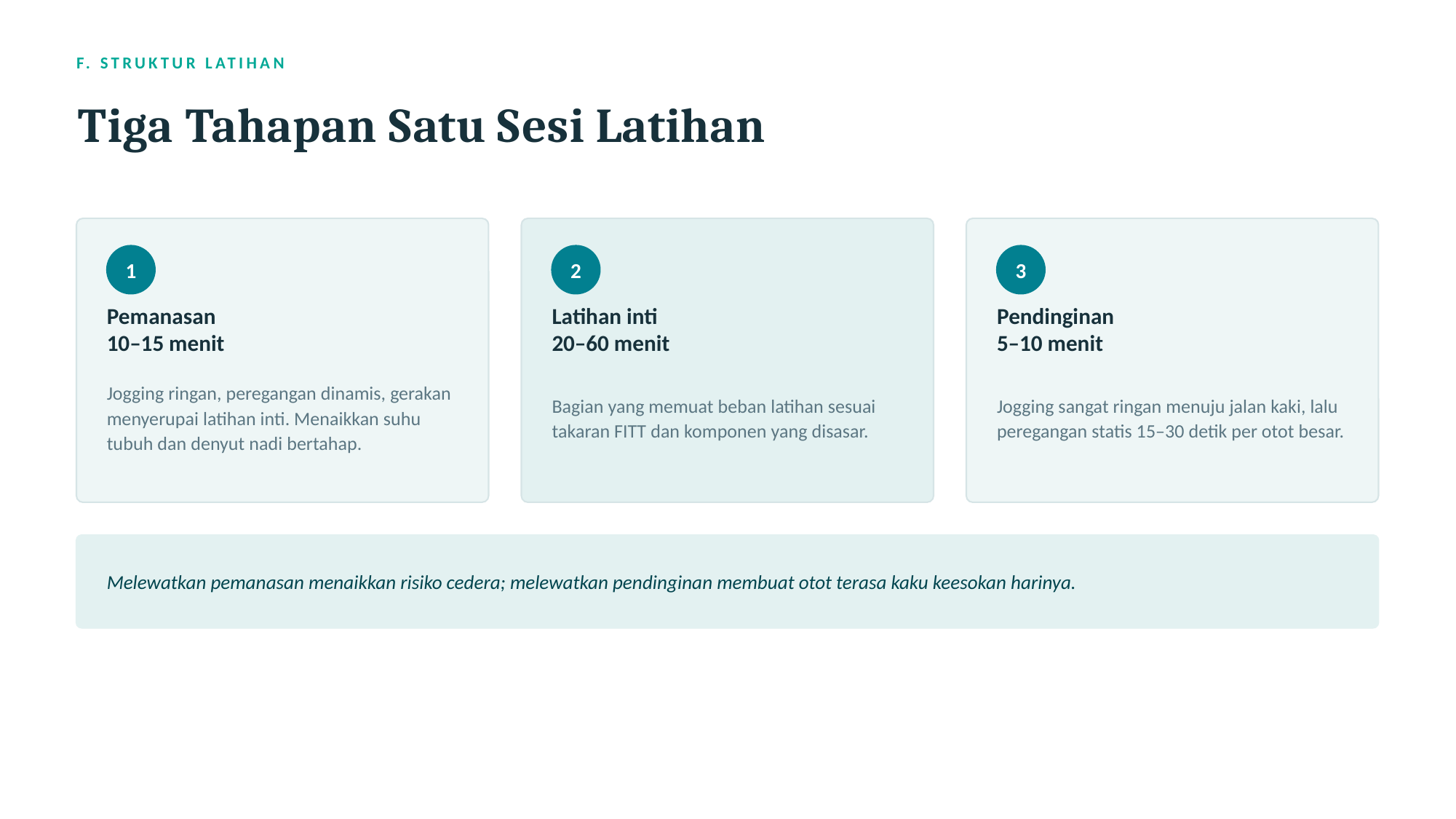

F. STRUKTUR LATIHAN
Tiga Tahapan Satu Sesi Latihan

1

2

3
Pemanasan
10–15 menit
Latihan inti
20–60 menit
Pendinginan
5–10 menit
Jogging ringan, peregangan dinamis, gerakan menyerupai latihan inti. Menaikkan suhu tubuh dan denyut nadi bertahap.
Bagian yang memuat beban latihan sesuai takaran FITT dan komponen yang disasar.
Jogging sangat ringan menuju jalan kaki, lalu peregangan statis 15–30 detik per otot besar.

Melewatkan pemanasan menaikkan risiko cedera; melewatkan pendinginan membuat otot terasa kaku keesokan harinya.